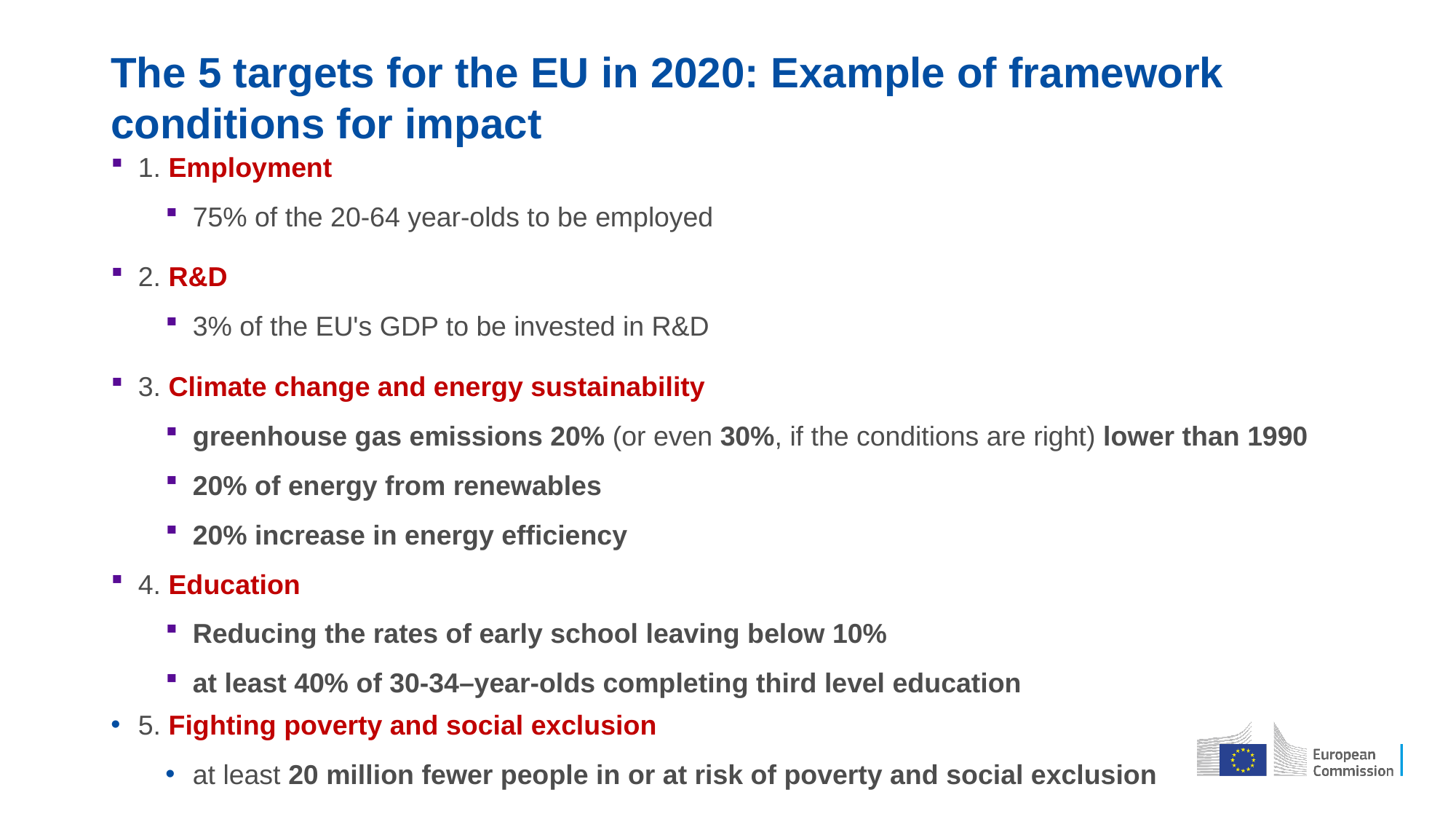

# The 5 targets for the EU in 2020: Example of framework conditions for impact
1. Employment
75% of the 20-64 year-olds to be employed
2. R&D
3% of the EU's GDP to be invested in R&D
3. Climate change and energy sustainability
greenhouse gas emissions 20% (or even 30%, if the conditions are right) lower than 1990
20% of energy from renewables
20% increase in energy efficiency
4. Education
Reducing the rates of early school leaving below 10%
at least 40% of 30-34–year-olds completing third level education
5. Fighting poverty and social exclusion
at least 20 million fewer people in or at risk of poverty and social exclusion